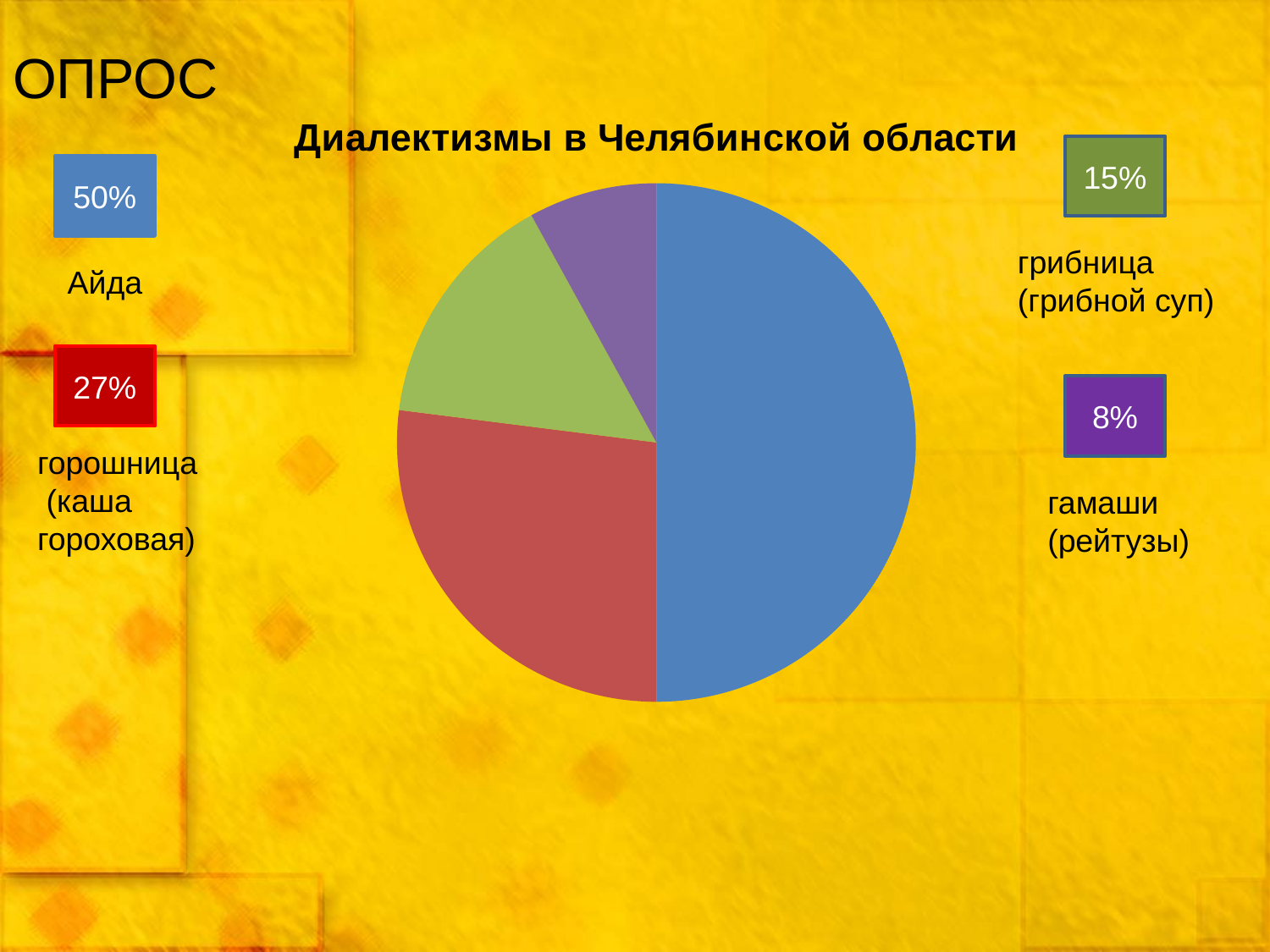

# ОПРОС

### Chart: Диалектизмы в Челябинской области

| Category | Диалектизмы в челябинской | Столбец1 |
|---|---|---|
| Кв. 1 | 50.0 | 0.5 |
| Кв. 2 | 27.0 | 0.27 |
| Кв. 3 | 15.0 | 0.1500000000000002 |
| Кв. 4 | 8.0 | 0.08000000000000006 |
15%
50%
грибница (грибной суп)
Айда
27%
8%
горошница  (каша гороховая)
гамаши (рейтузы)